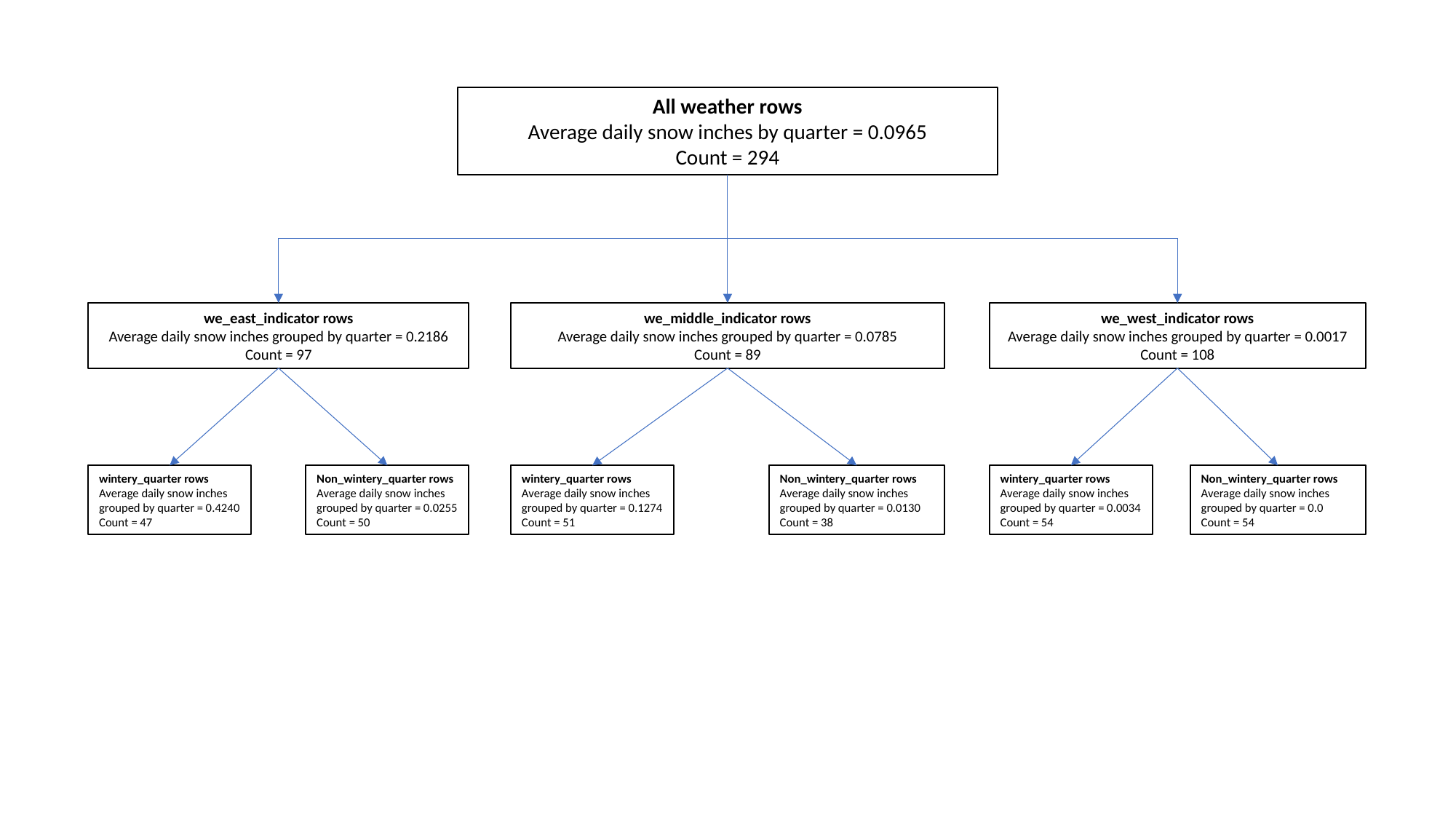

All weather rows
Average daily snow inches by quarter = 0.0965
Count = 294
we_middle_indicator rows
Average daily snow inches grouped by quarter = 0.0785
Count = 89
we_west_indicator rows
Average daily snow inches grouped by quarter = 0.0017
Count = 108
we_east_indicator rows
Average daily snow inches grouped by quarter = 0.2186
Count = 97
wintery_quarter rows
Average daily snow inches grouped by quarter = 0.4240
Count = 47
Non_wintery_quarter rows
Average daily snow inches grouped by quarter = 0.0255
Count = 50
wintery_quarter rows
Average daily snow inches grouped by quarter = 0.1274
Count = 51
Non_wintery_quarter rows
Average daily snow inches grouped by quarter = 0.0130
Count = 38
wintery_quarter rows
Average daily snow inches grouped by quarter = 0.0034
Count = 54
Non_wintery_quarter rows
Average daily snow inches grouped by quarter = 0.0
Count = 54